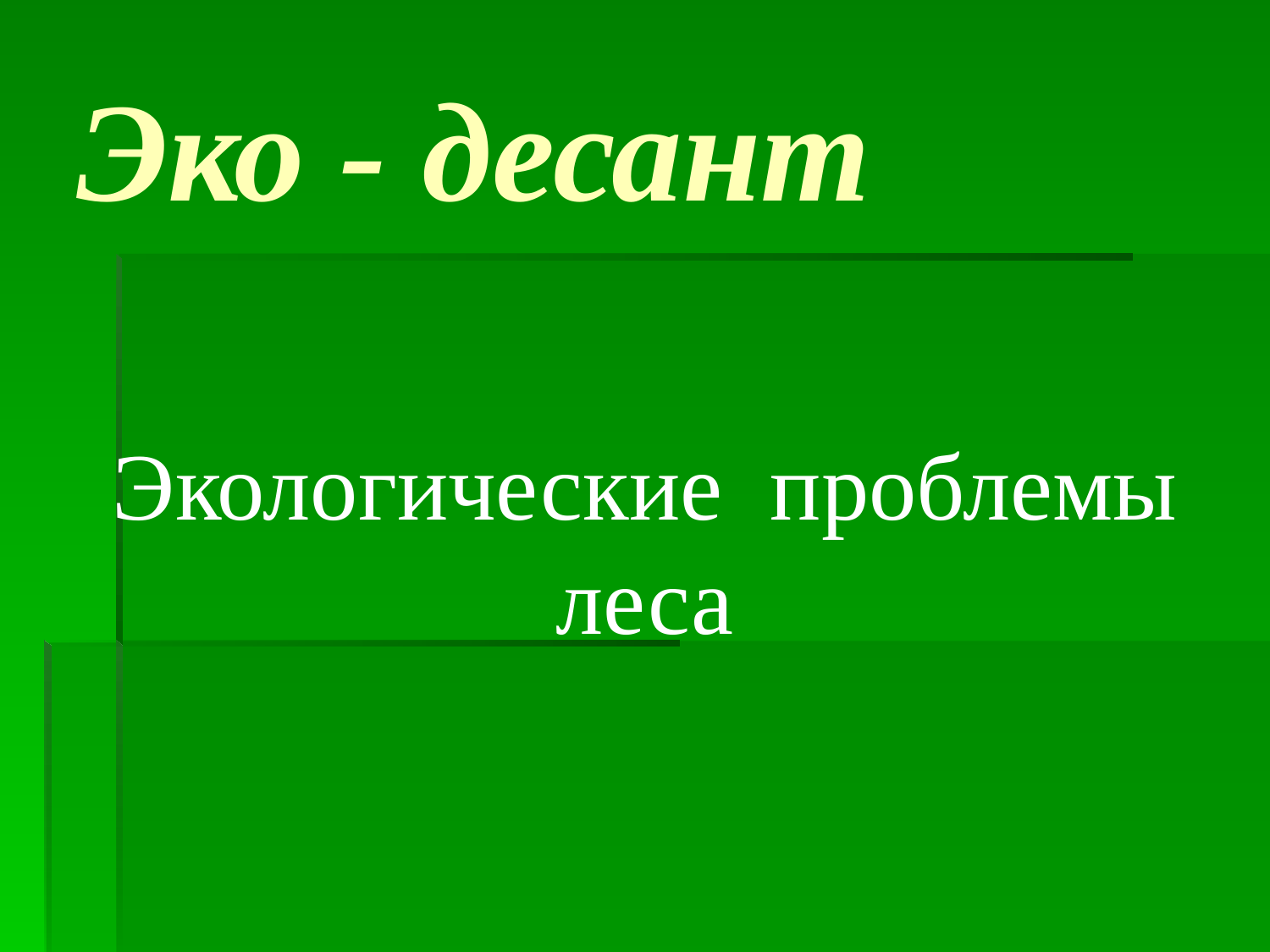

# Эко - десант
Экологические  проблемы леса